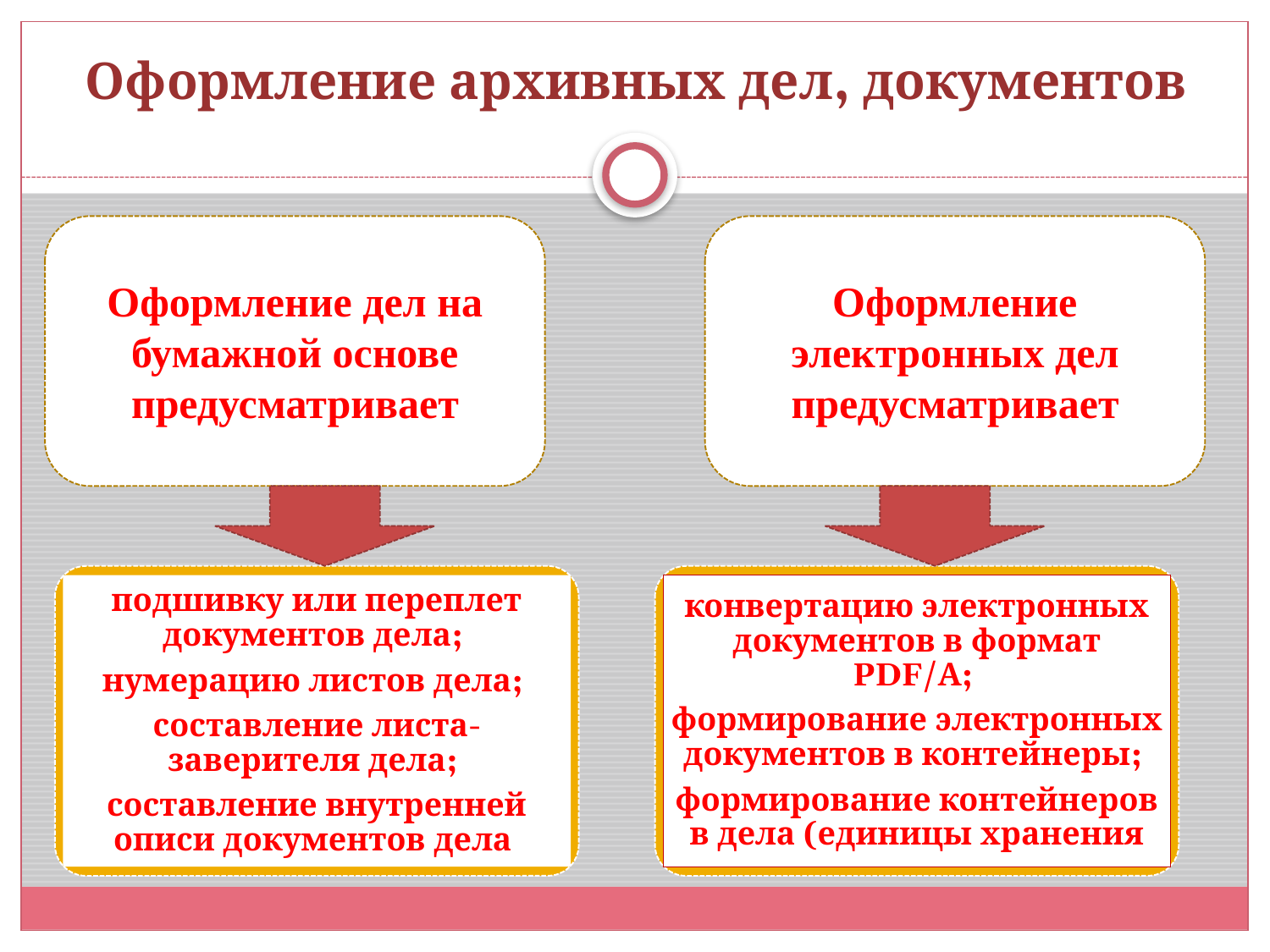

# Оформление архивных дел, документов
Оформление дел на бумажной основе предусматривает
Оформление электронных дел предусматривает

подшивку или переплет документов дела;
нумерацию листов дела;
составление листа-заверителя дела;
составление внутренней описи документов дела

конвертацию электронных документов в формат PDF/А;
формирование электронных документов в контейнеры;
формирование контейнеров в дела (единицы хранения